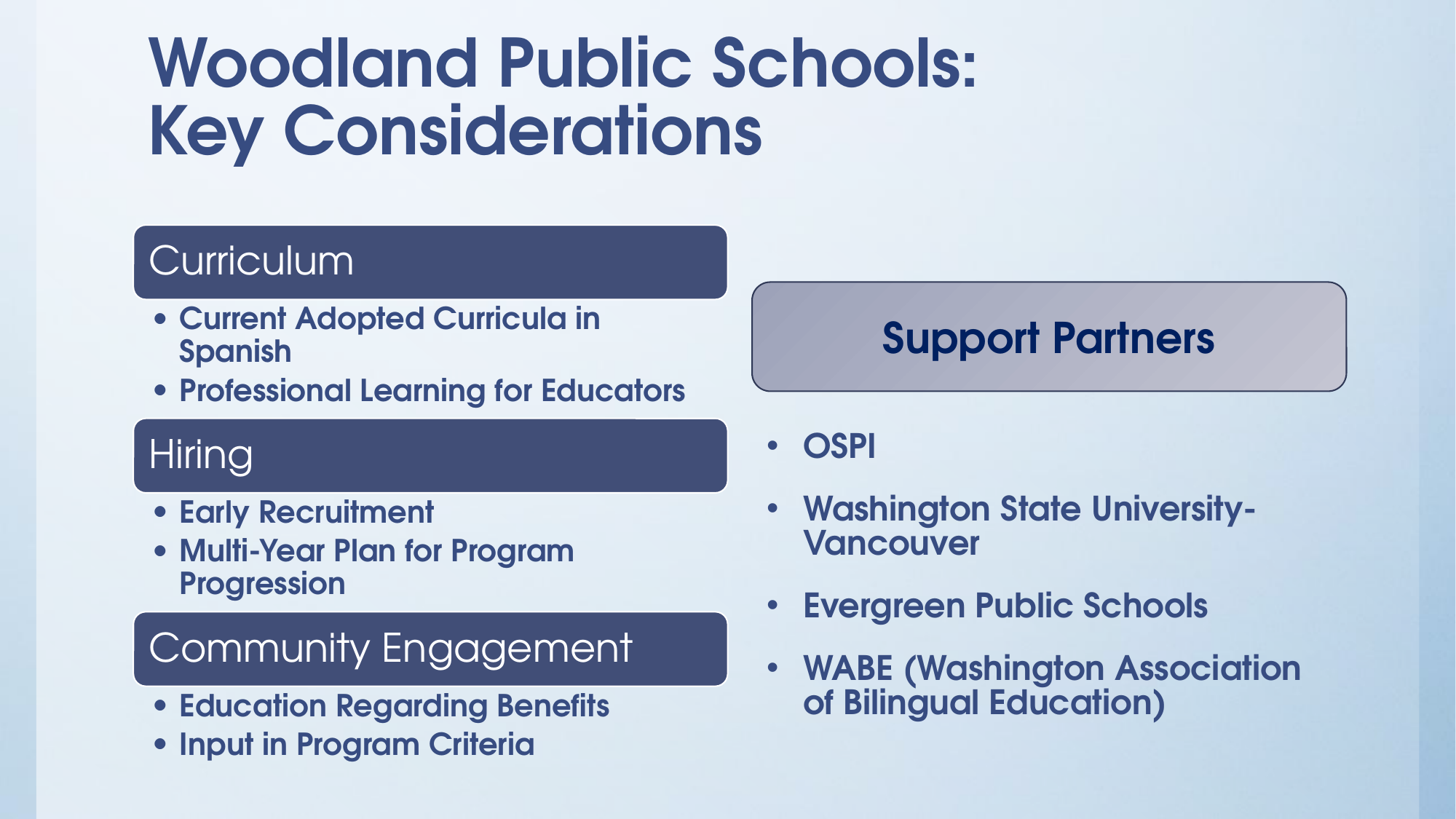

# Woodland Public Schools: Key Considerations

Curriculum

Current Adopted Curricula in Spanish
Professional Learning for Educators

Hiring

Early Recruitment
Multi-Year Plan for Program Progression

Community Engagement

Education Regarding Benefits
Input in Program Criteria
Support Partners

OSPI
Washington State University-Vancouver
Evergreen Public Schools
WABE (Washington Association of Bilingual Education)